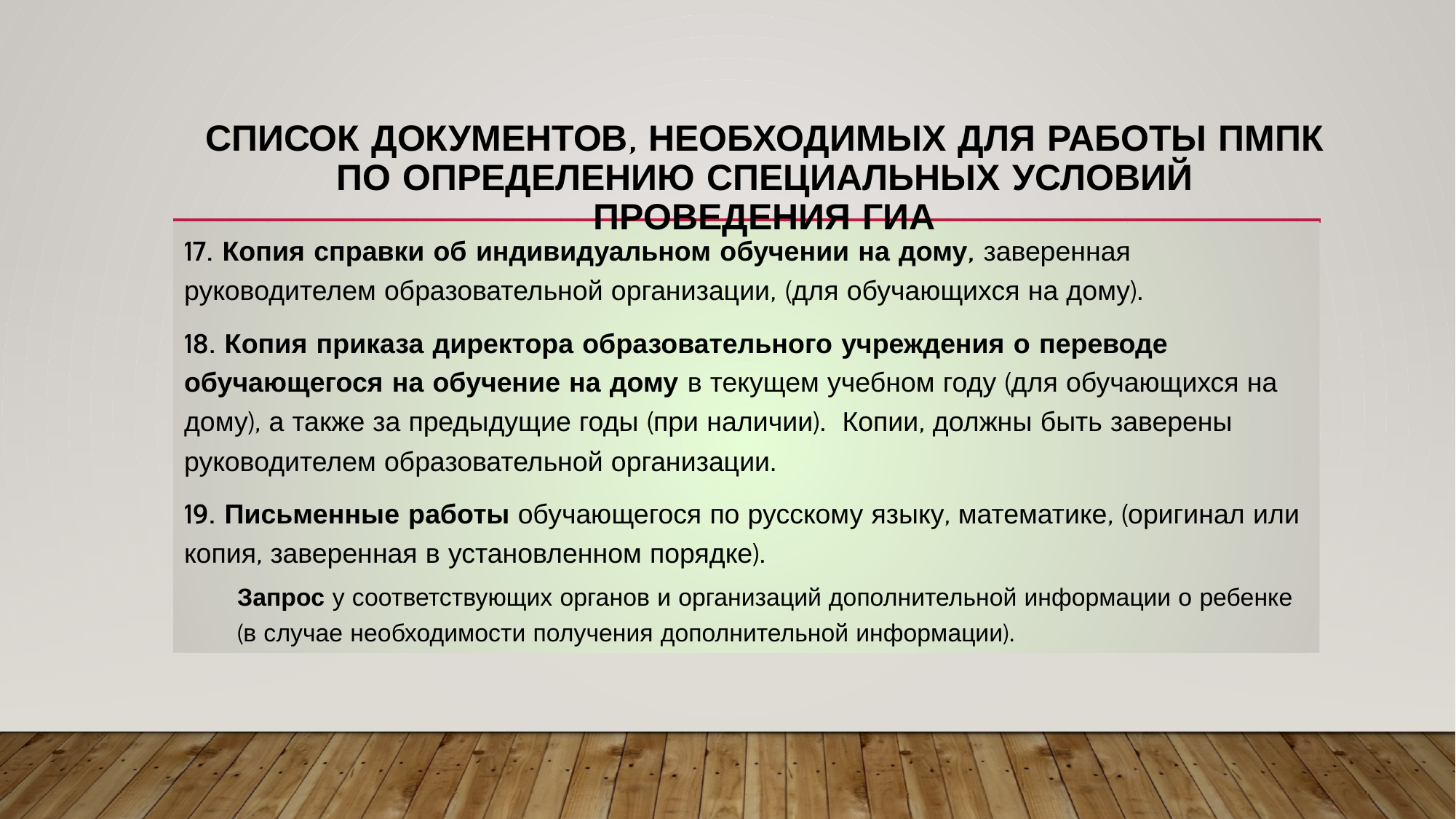

СПИСОК ДОКУМЕНТОВ, НЕОБХОДИМЫХ ДЛЯ РАБОТЫ ПМПК ПО ОПРЕДЕЛЕНИЮ СПЕЦИАЛЬНЫХ УСЛОВИЙ ПРОВЕДЕНИЯ ГИА
17. Копия справки об индивидуальном обучении на дому, заверенная руководителем образовательной организации, (для обучающихся на дому).
18. Копия приказа директора образовательного учреждения о переводе обучающегося на обучение на дому в текущем учебном году (для обучающихся на дому), а также за предыдущие годы (при наличии).  Копии, должны быть заверены руководителем образовательной организации.
19. Письменные работы обучающегося по русскому языку, математике, (оригинал или копия, заверенная в установленном порядке).
Запрос у соответствующих органов и организаций дополнительной информации о ребенке (в случае необходимости получения дополнительной информации).